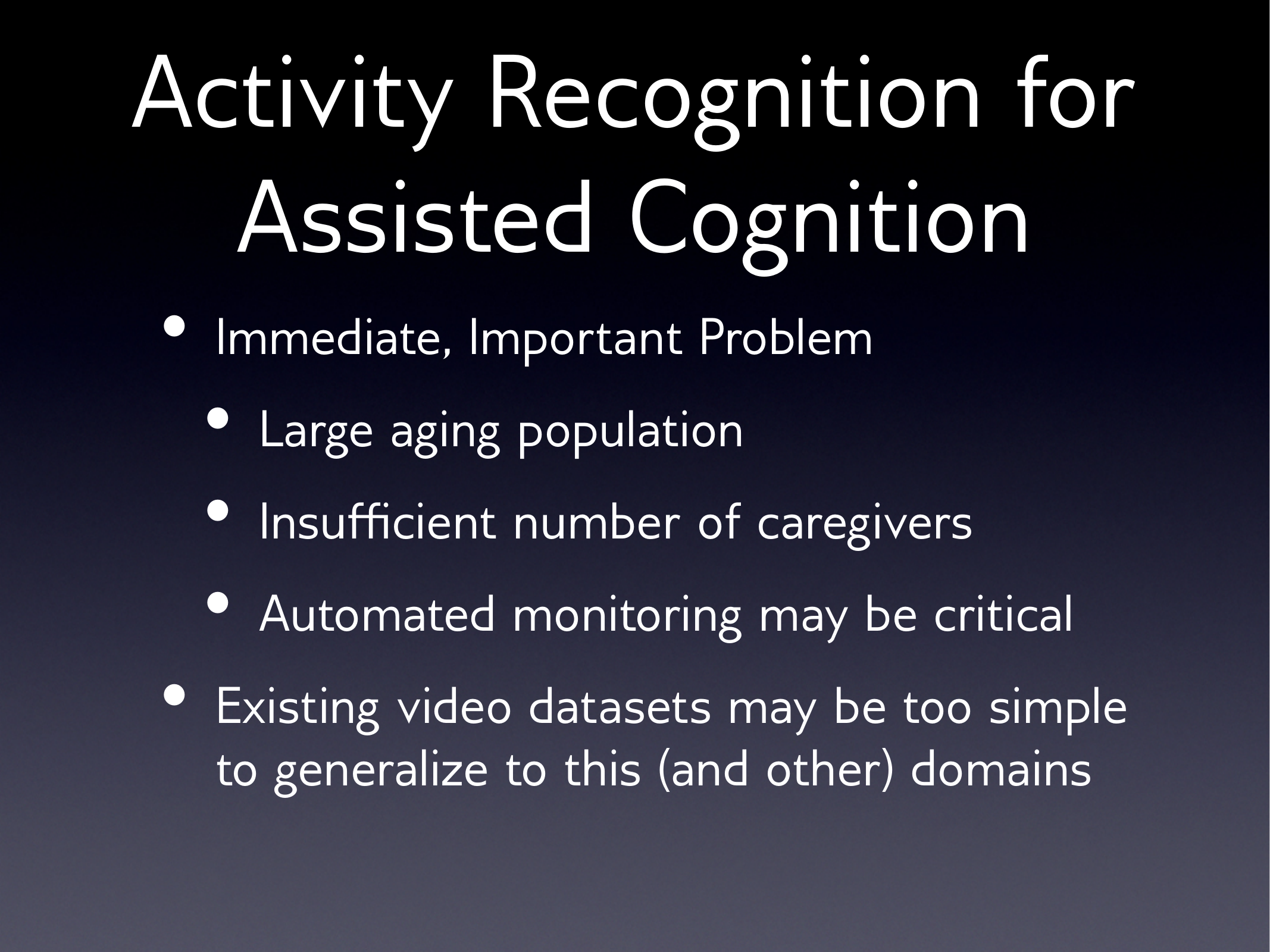

# Activity Recognition for Assisted Cognition
Immediate, Important Problem
Large aging population
Insufficient number of caregivers
Automated monitoring may be critical
Existing video datasets may be too simple to generalize to this (and other) domains